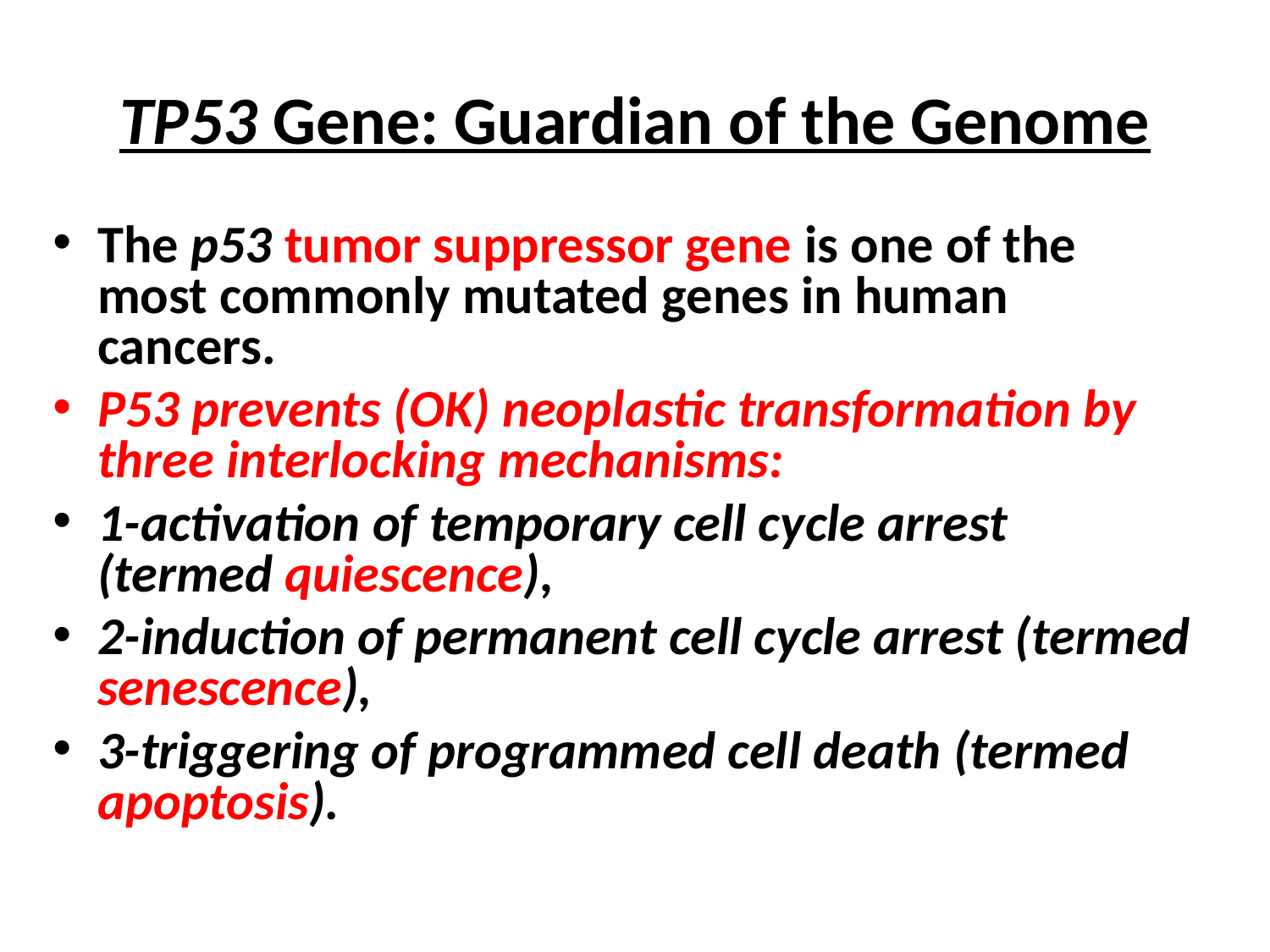

TP53 Gene: Guardian of the Genome
The p53 tumor suppressor gene is one of the most commonly mutated genes in human cancers.
P53 prevents (OK) neoplastic transformation by three interlocking mechanisms:
1-activation of temporary cell cycle arrest (termed quiescence),
2-induction of permanent cell cycle arrest (termed senescence),
3-triggering of programmed cell death (termed apoptosis).